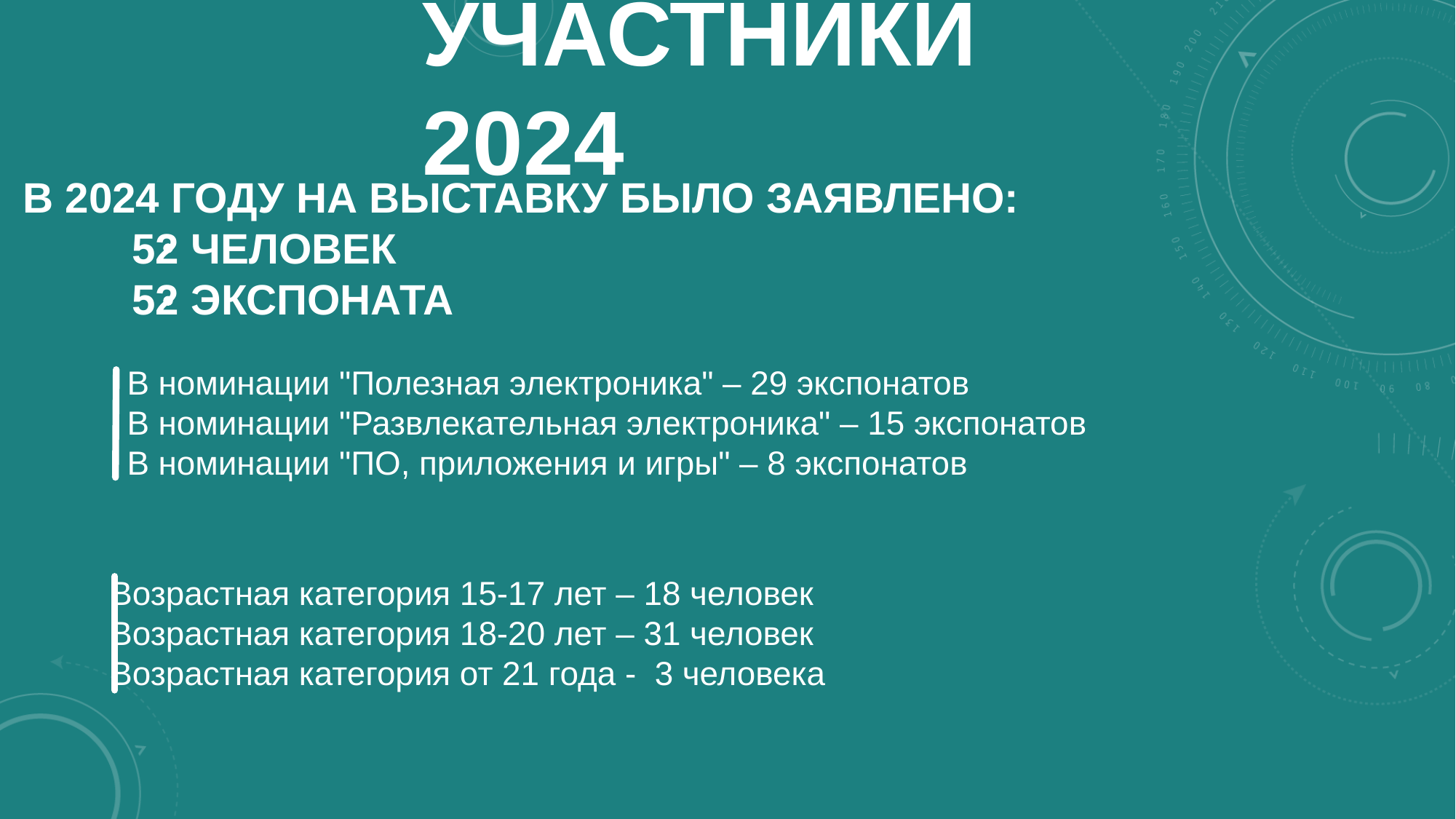

# Участники 2024
В 2024 ГОДУ НА ВЫСТАВКУ БЫЛО ЗАЯВЛЕНО:
	52 ЧЕЛОВЕК
	52 ЭКСПОНАТА

В номинации "Полезная электроника" – 29 экспонатов
В номинации "Развлекательная электроника" – 15 экспонатов
В номинации "ПО, приложения и игры" – 8 экспонатов
Возрастная категория 15-17 лет – 18 человек
Возрастная категория 18-20 лет – 31 человек
Возрастная категория от 21 года -  3 человека